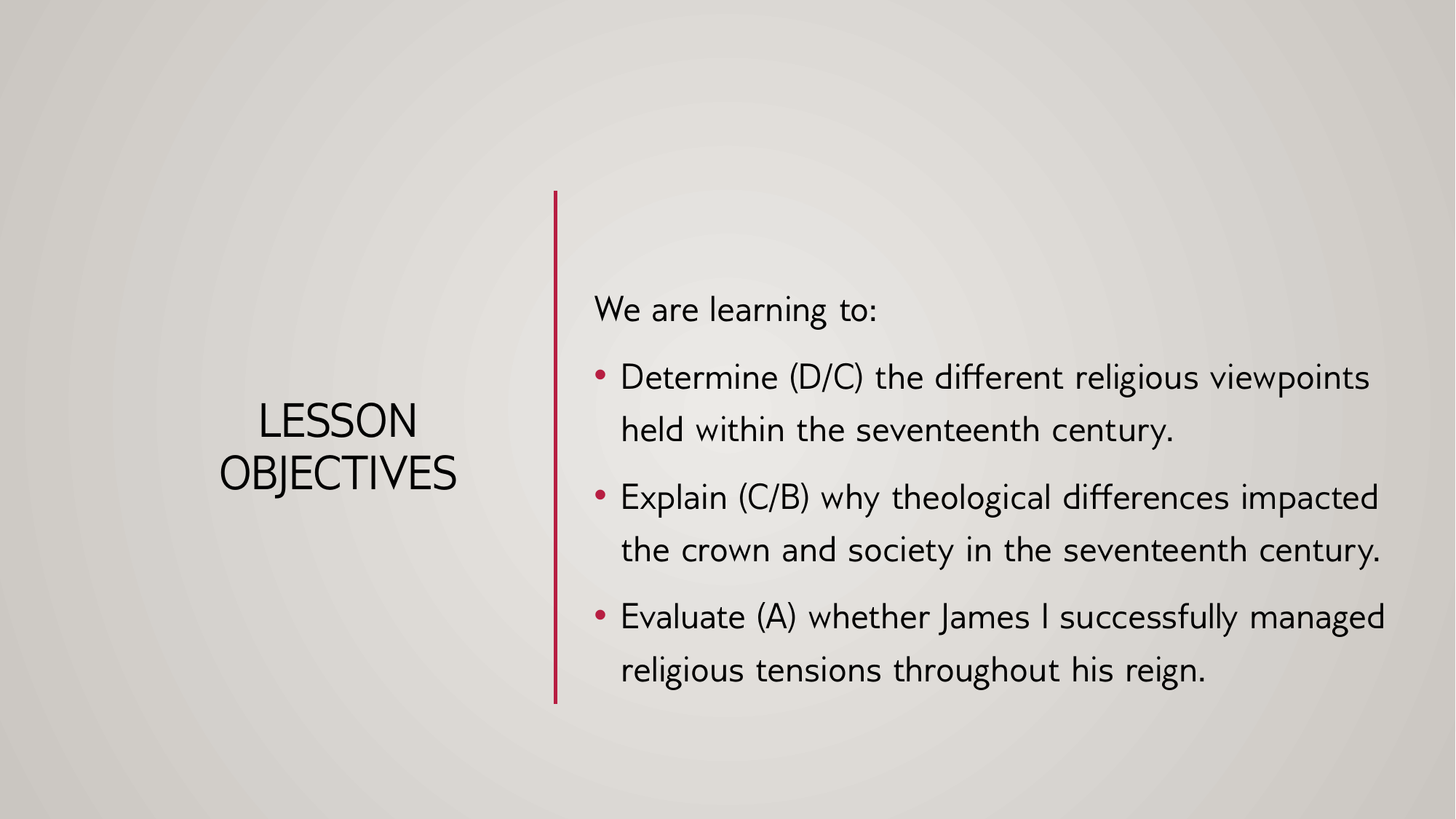

# Lesson Objectives
We are learning to:
Determine (D/C) the different religious viewpoints held within the seventeenth century.
Explain (C/B) why theological differences impacted the crown and society in the seventeenth century.
Evaluate (A) whether James I successfully managed religious tensions throughout his reign.